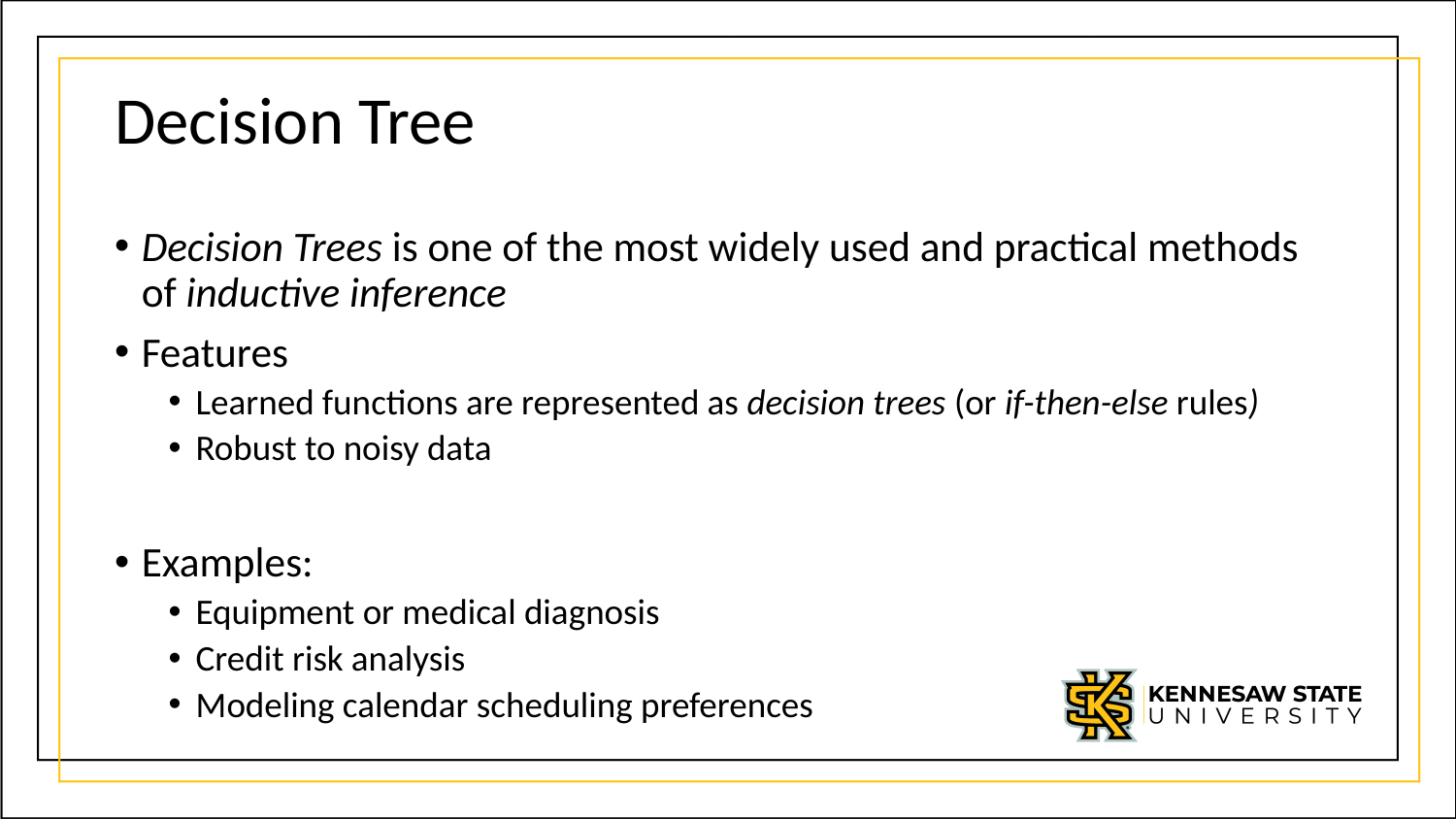

# Decision Tree
Decision Trees is one of the most widely used and practical methods of inductive inference
Features
Learned functions are represented as decision trees (or if-then-else rules)
Robust to noisy data

Examples:
Equipment or medical diagnosis
Credit risk analysis
Modeling calendar scheduling preferences